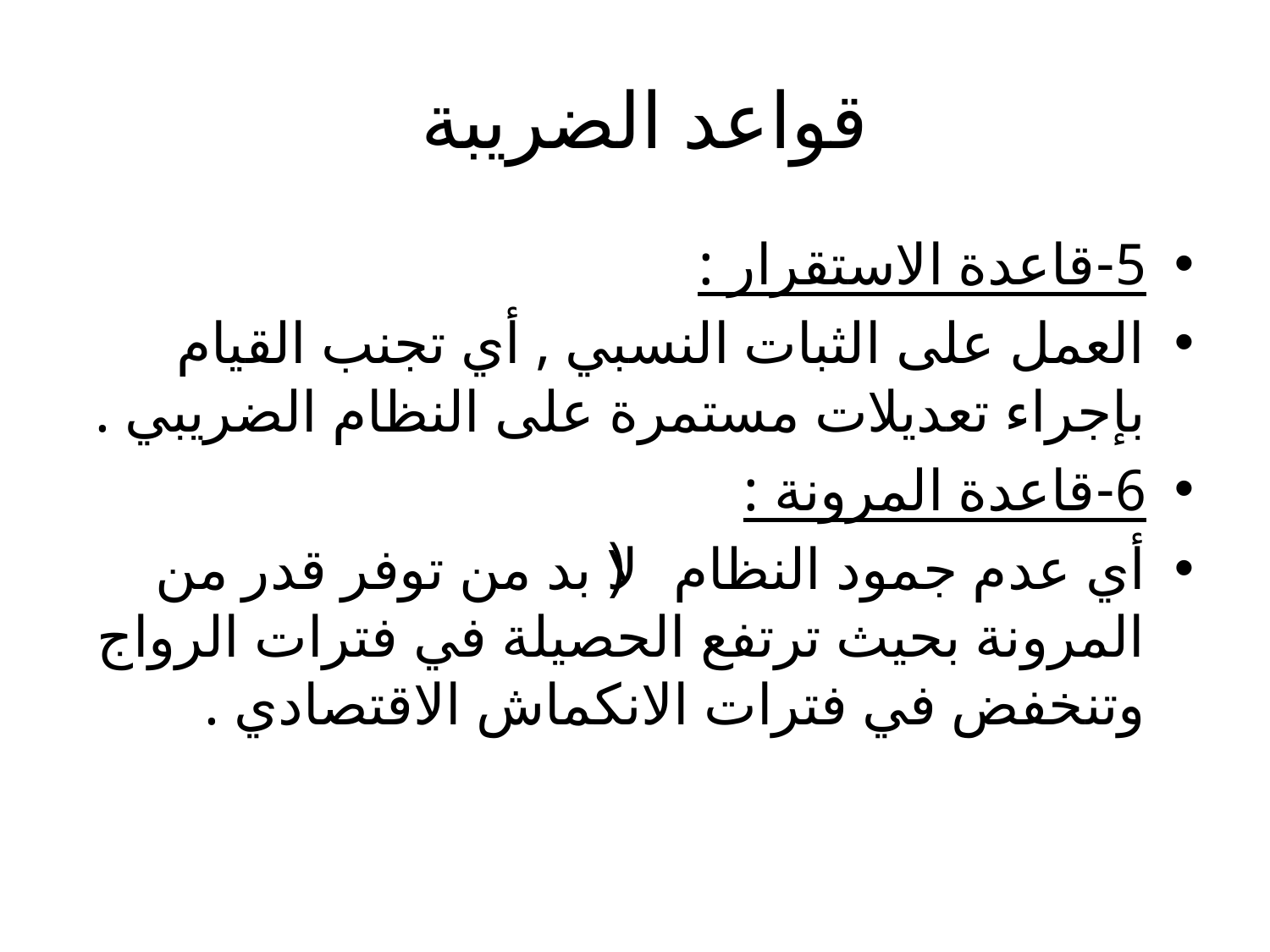

# قواعد الضريبة
5-قاعدة الاستقرار :
العمل على الثبات النسبي , أي تجنب القيام بإجراء تعديلات مستمرة على النظام الضريبي .
6-قاعدة المرونة :
أي عدم جمود النظام (لا بد من توفر قدر من المرونة بحيث ترتفع الحصيلة في فترات الرواج وتنخفض في فترات الانكماش الاقتصادي .